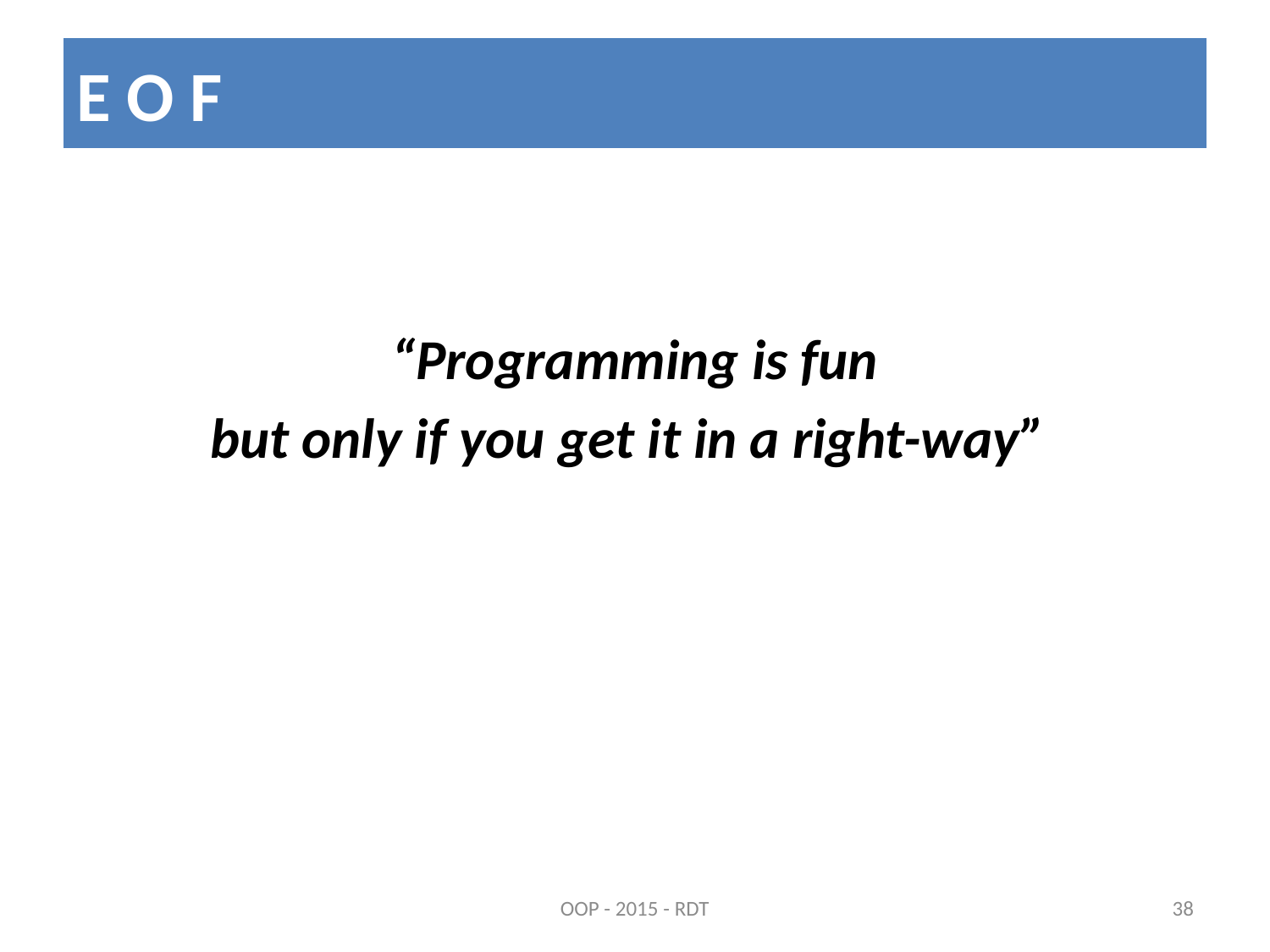

# E O F

“Programming is fun
but only if you get it in a right-way”
OOP - 2015 - RDT
38